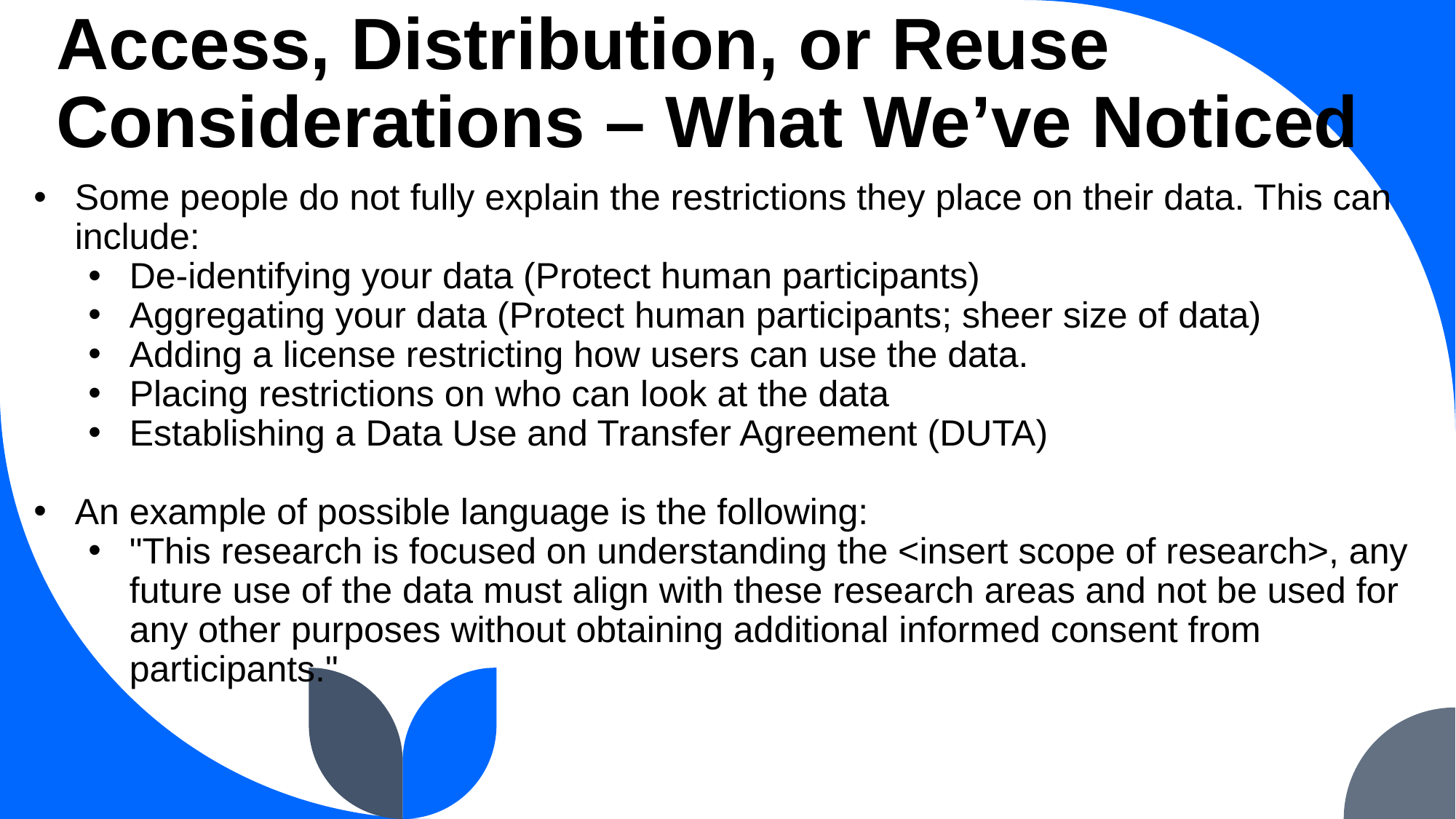

# Access, Distribution, or Reuse Considerations – What We’ve Noticed
Some people do not fully explain the restrictions they place on their data. This can include:
De-identifying your data (Protect human participants)
Aggregating your data (Protect human participants; sheer size of data)
Adding a license restricting how users can use the data.
Placing restrictions on who can look at the data
Establishing a Data Use and Transfer Agreement (DUTA)

An example of possible language is the following:
"This research is focused on understanding the <insert scope of research>, any future use of the data must align with these research areas and not be used for any other purposes without obtaining additional informed consent from participants."